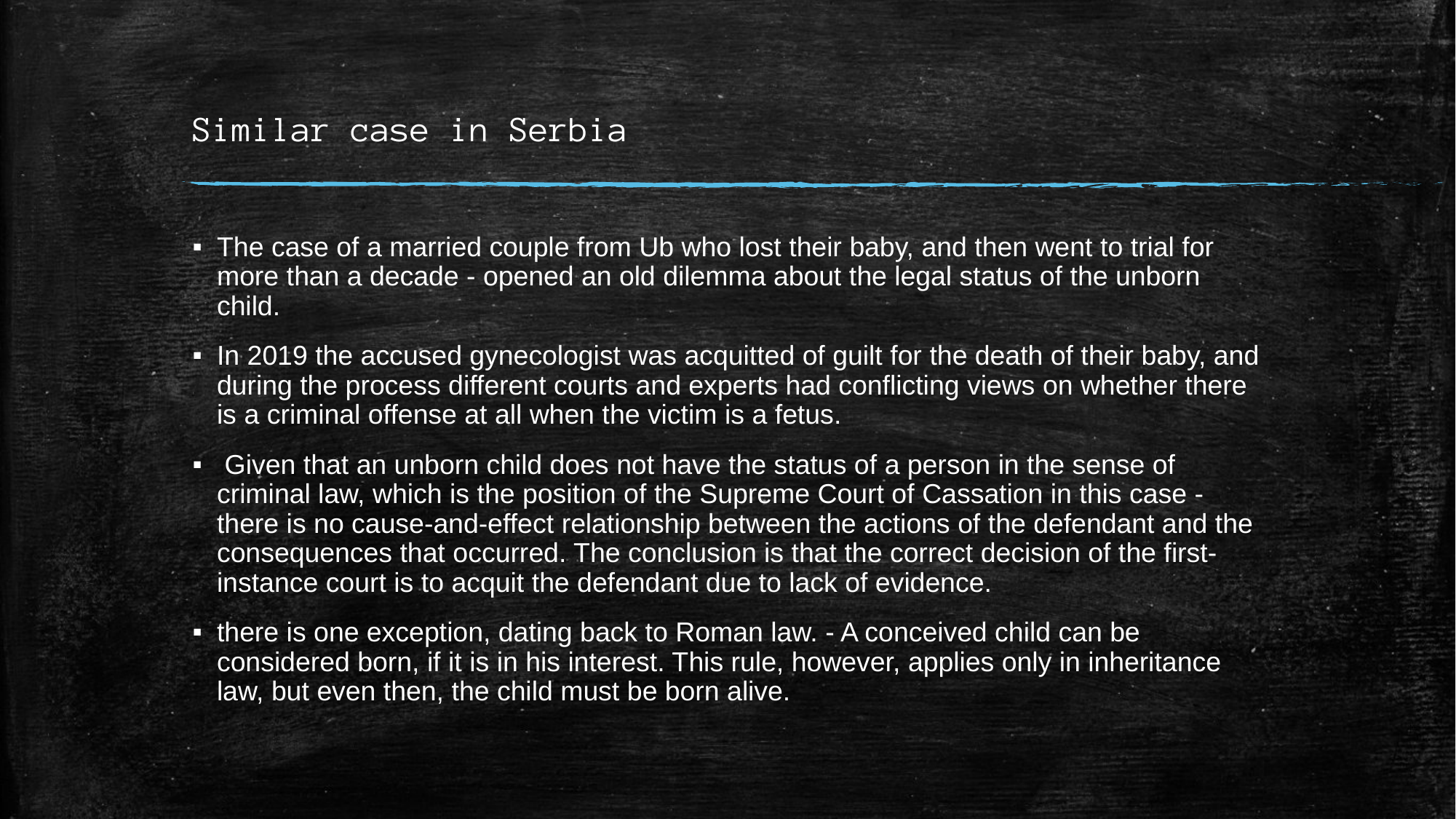

# Similar case in Serbia
The case of a married couple from Ub who lost their baby, and then went to trial for more than a decade - opened an old dilemma about the legal status of the unborn child.
In 2019 the accused gynecologist was acquitted of guilt for the death of their baby, and during the process different courts and experts had conflicting views on whether there is a criminal offense at all when the victim is a fetus.
 Given that an unborn child does not have the status of a person in the sense of criminal law, which is the position of the Supreme Court of Cassation in this case - there is no cause-and-effect relationship between the actions of the defendant and the consequences that occurred. The conclusion is that the correct decision of the first-instance court is to acquit the defendant due to lack of evidence.
there is one exception, dating back to Roman law. - A conceived child can be considered born, if it is in his interest. This rule, however, applies only in inheritance law, but even then, the child must be born alive.